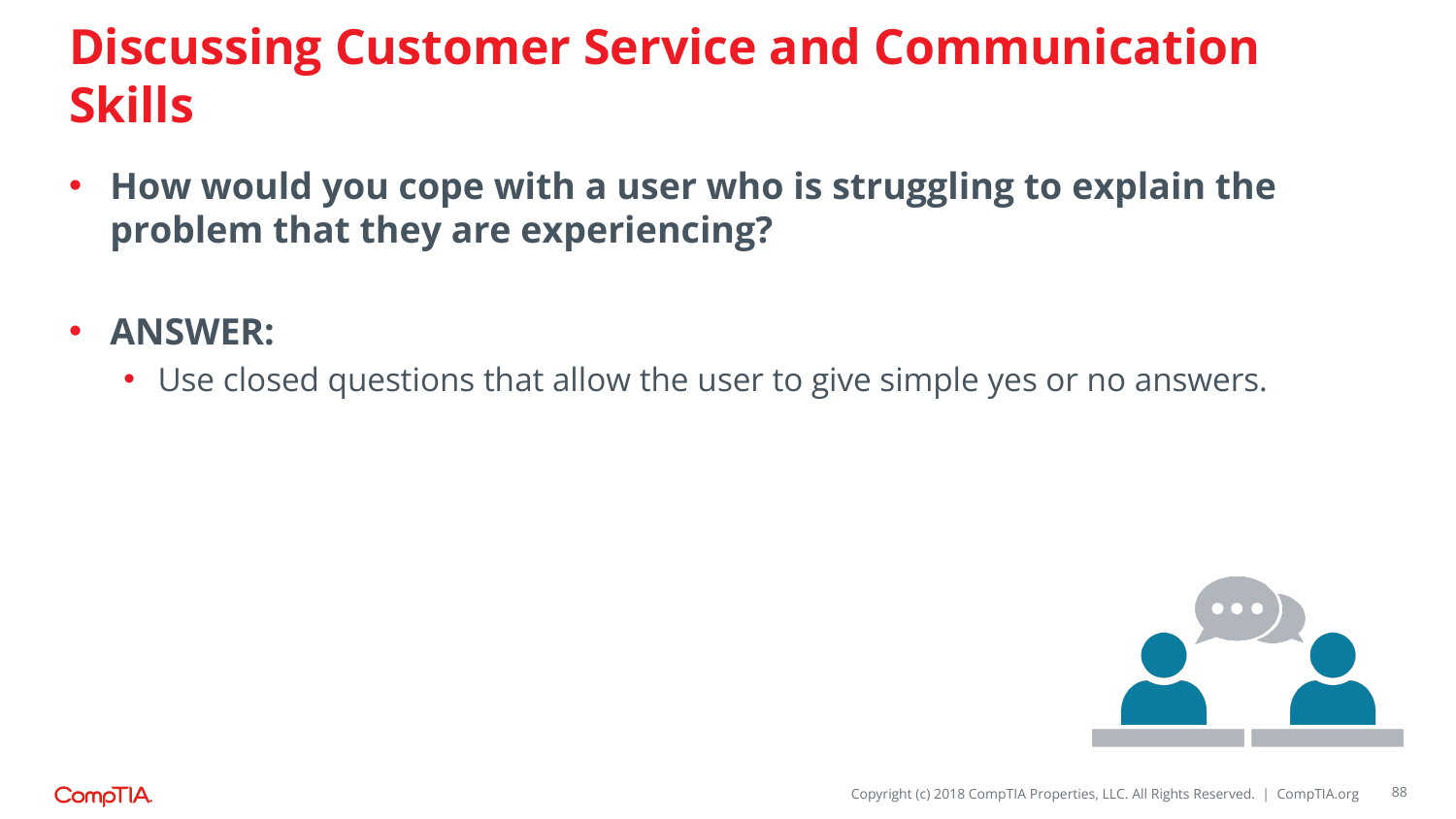

# Discussing Customer Service and Communication Skills
How would you cope with a user who is struggling to explain the problem that they are experiencing?

ANSWER:
Use closed questions that allow the user to give simple yes or no answers.

88